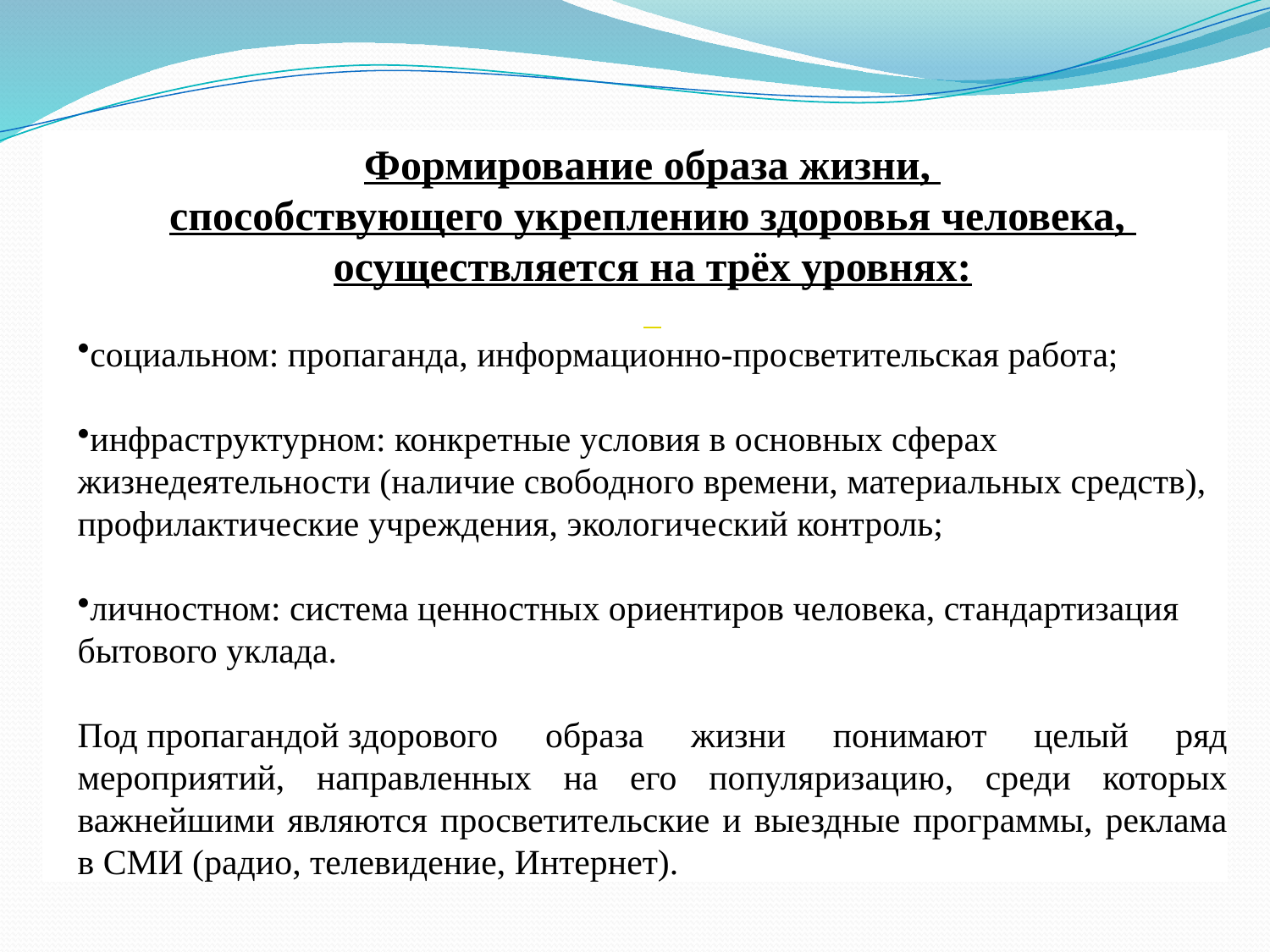

Формирование образа жизни,
способствующего укреплению здоровья человека,
осуществляется на трёх уровнях:

социальном: пропаганда, информационно-просветительская работа;

инфраструктурном: конкретные условия в основных сферах жизнедеятельности (наличие свободного времени, материальных средств), профилактические учреждения, экологический контроль;

личностном: система ценностных ориентиров человека, стандартизация бытового уклада.

Под пропагандой здорового образа жизни понимают целый ряд мероприятий, направленных на его популяризацию, среди которых важнейшими являются просветительские и выездные программы, реклама в СМИ (радио, телевидение, Интернет).